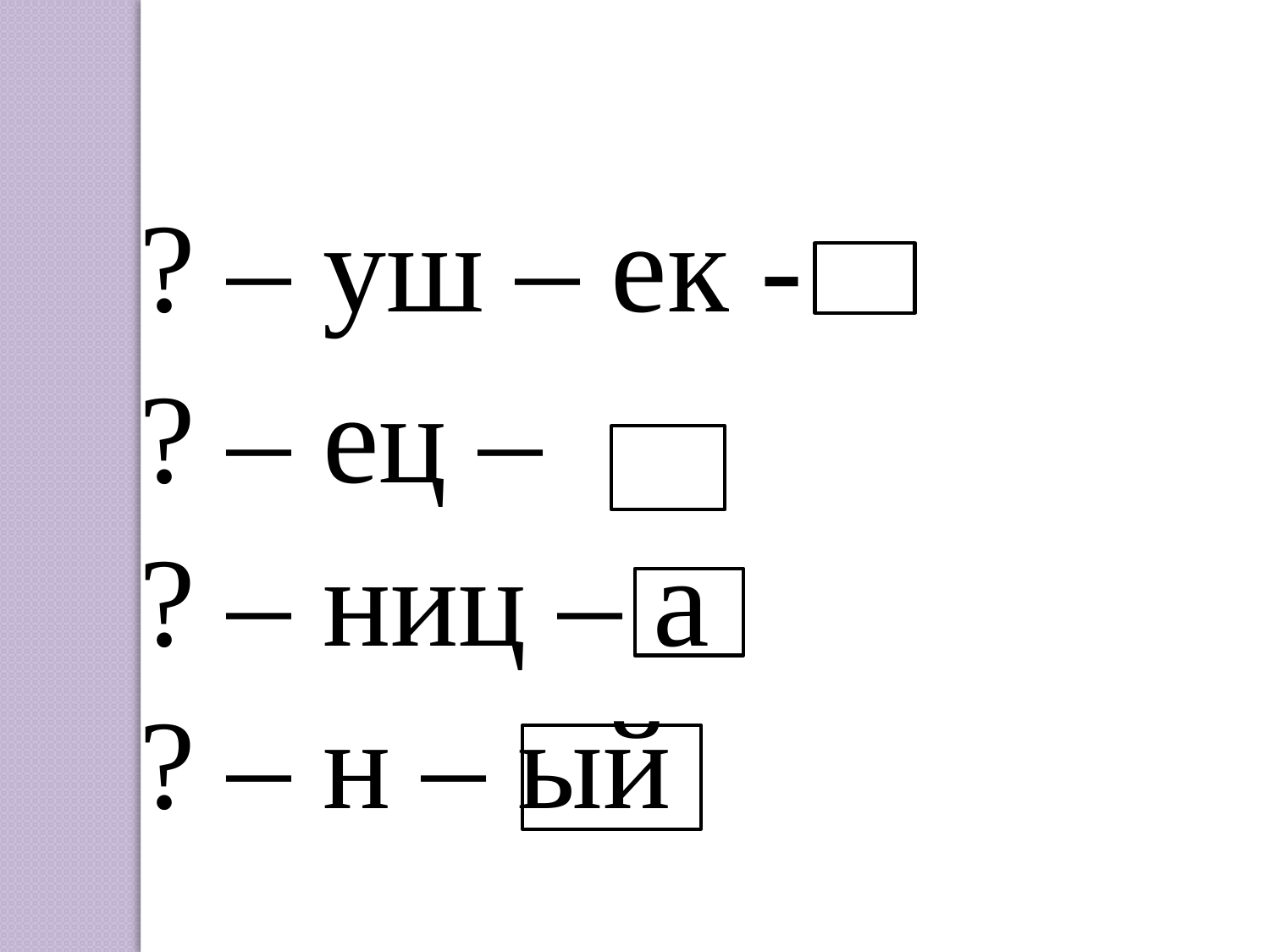

? – уш – ек -
    ? – ец –
    ? – ниц – а
    ? – н – ый